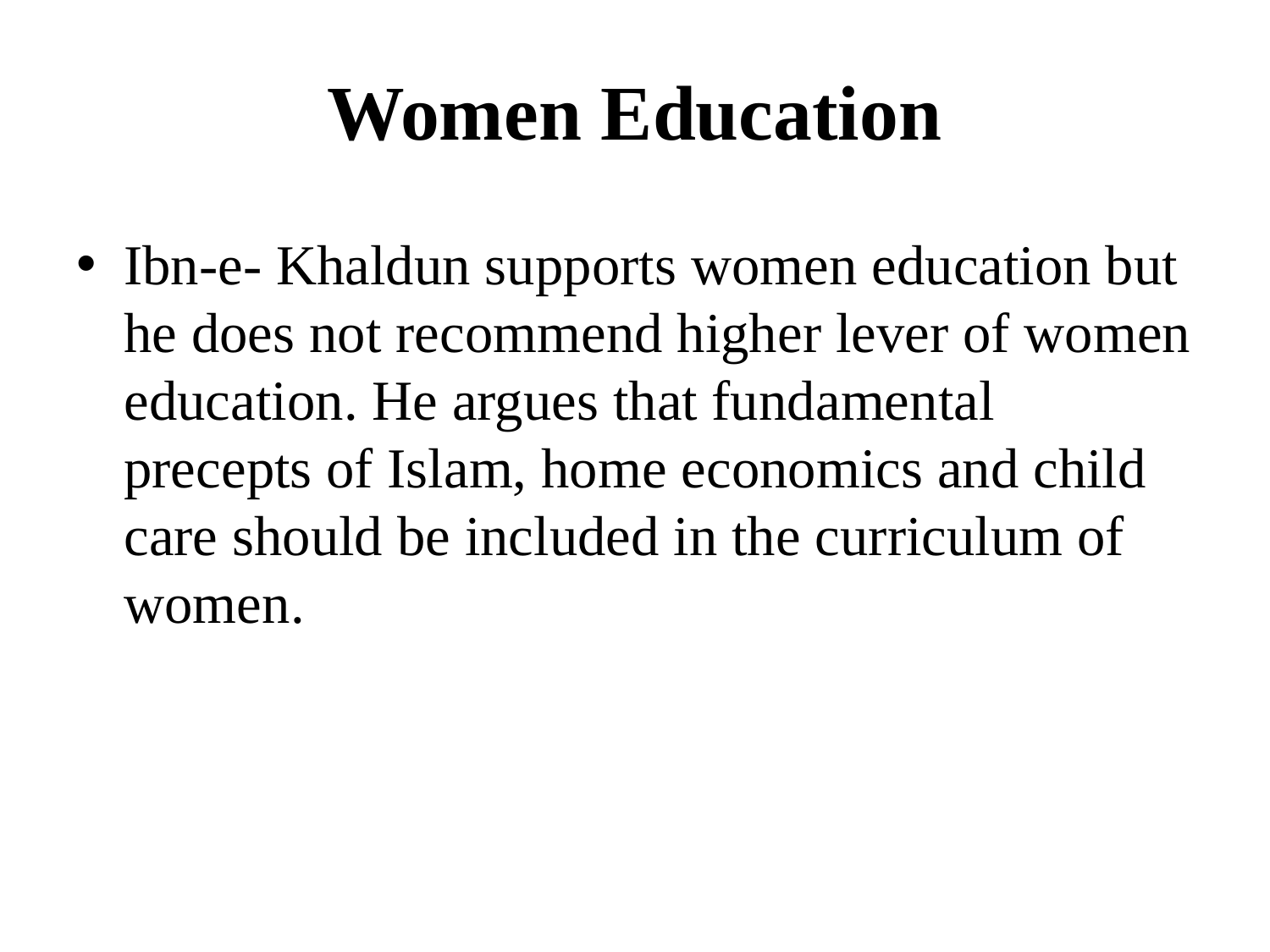

# Women Education
Ibn-e- Khaldun supports women education but he does not recommend higher lever of women education. He argues that fundamental precepts of Islam, home economics and child care should be included in the curriculum of women.